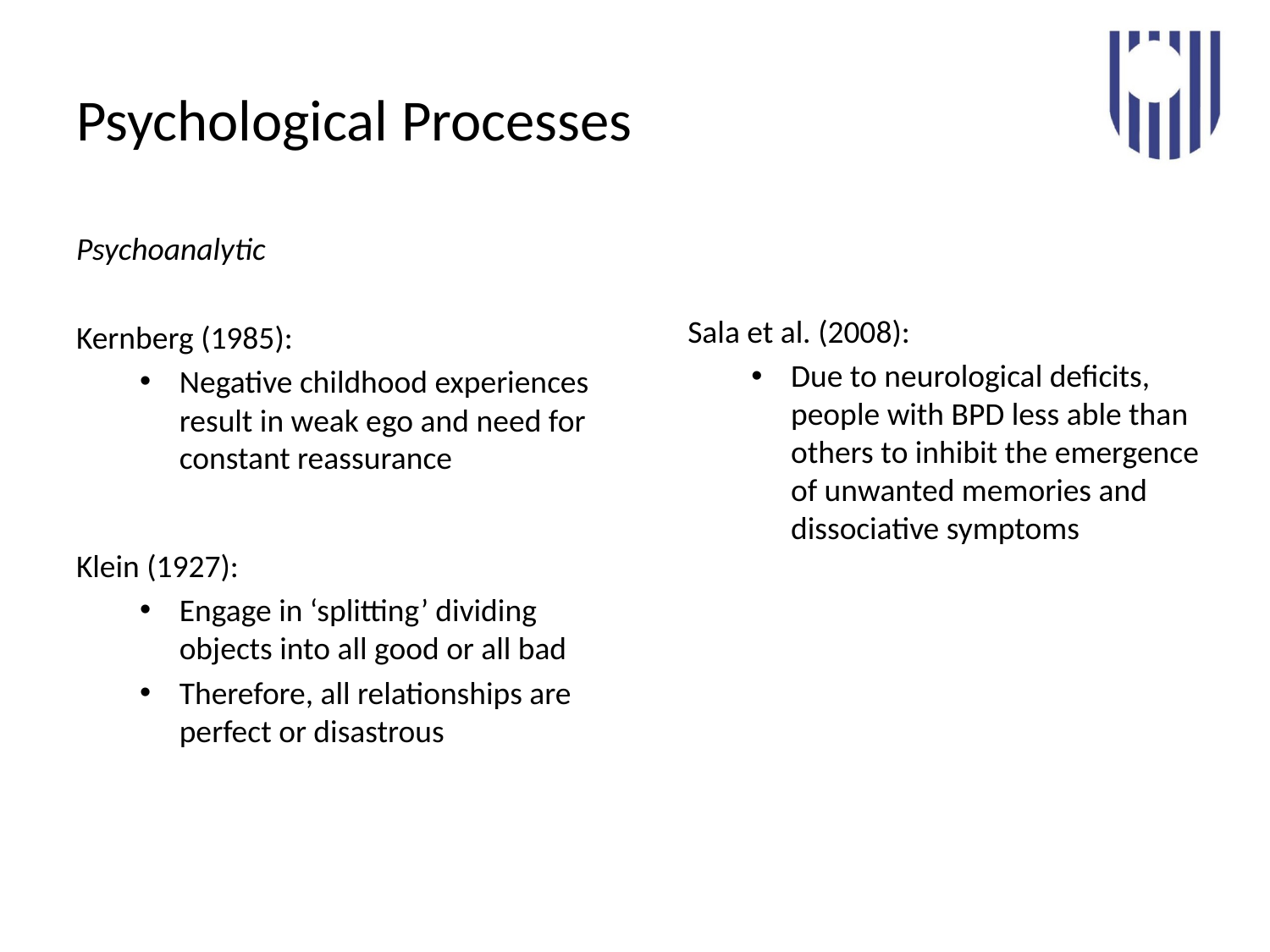

# Psychological Processes
Psychoanalytic

Kernberg (1985):
Negative childhood experiences result in weak ego and need for constant reassurance

Klein (1927):
Engage in ‘splitting’ dividing objects into all good or all bad
Therefore, all relationships are perfect or disastrous

Sala et al. (2008):
Due to neurological deficits, people with BPD less able than others to inhibit the emergence of unwanted memories and dissociative symptoms